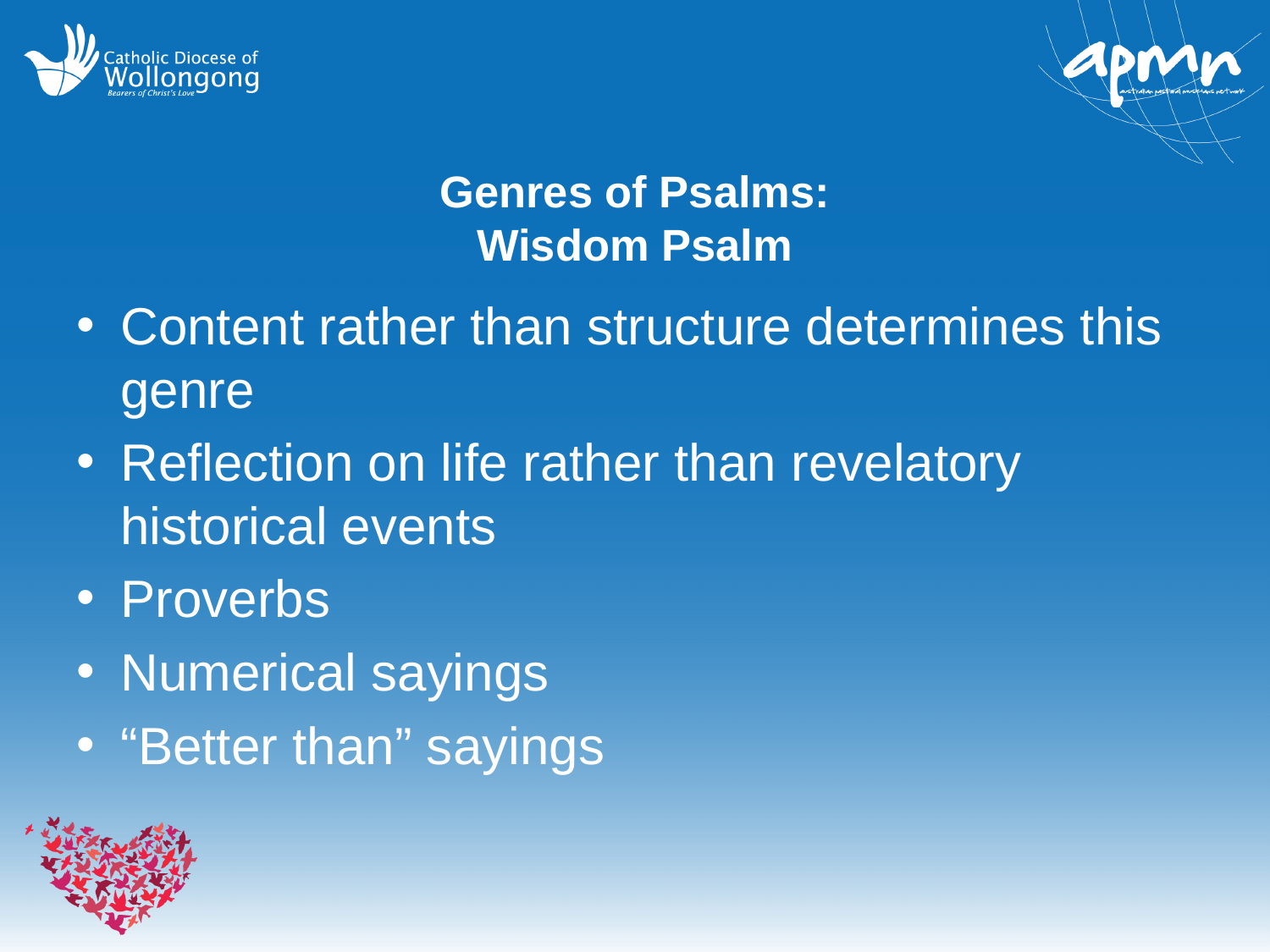

# Genres of Psalms: Wisdom Psalm
Content rather than structure determines this genre
Reflection on life rather than revelatory historical events
Proverbs
Numerical sayings
“Better than” sayings